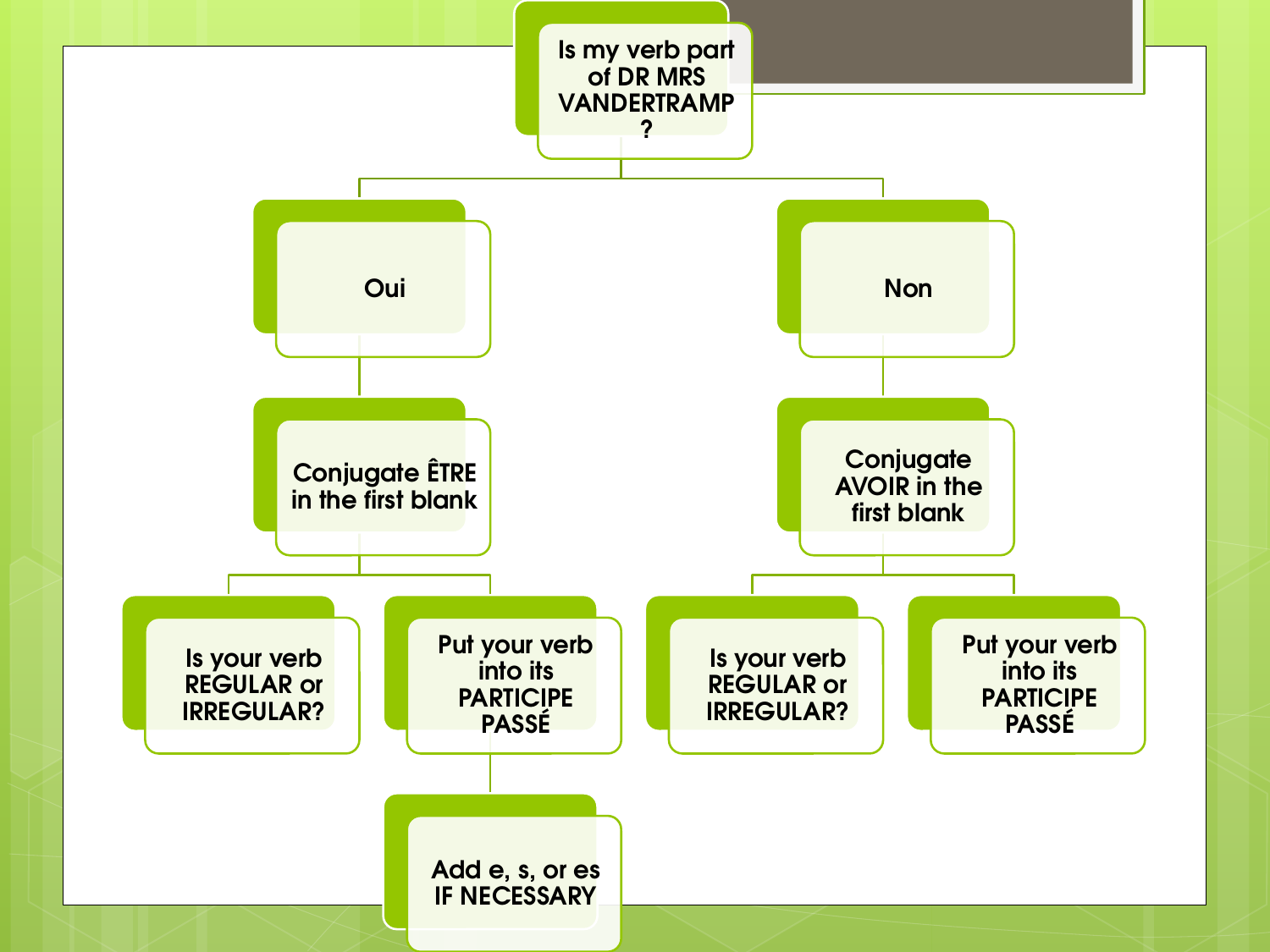

Is my verb part of DR MRS VANDERTRAMP?
Oui
Conjugate ÊTRE in the first blank
Is your verb REGULAR or IRREGULAR?
Put your verb into its PARTICIPE PASSÉ
Add e, s, or es IF NECESSARY
Non
Conjugate AVOIR in the first blank
Is your verb REGULAR or IRREGULAR?
Put your verb into its PARTICIPE PASSÉ
#